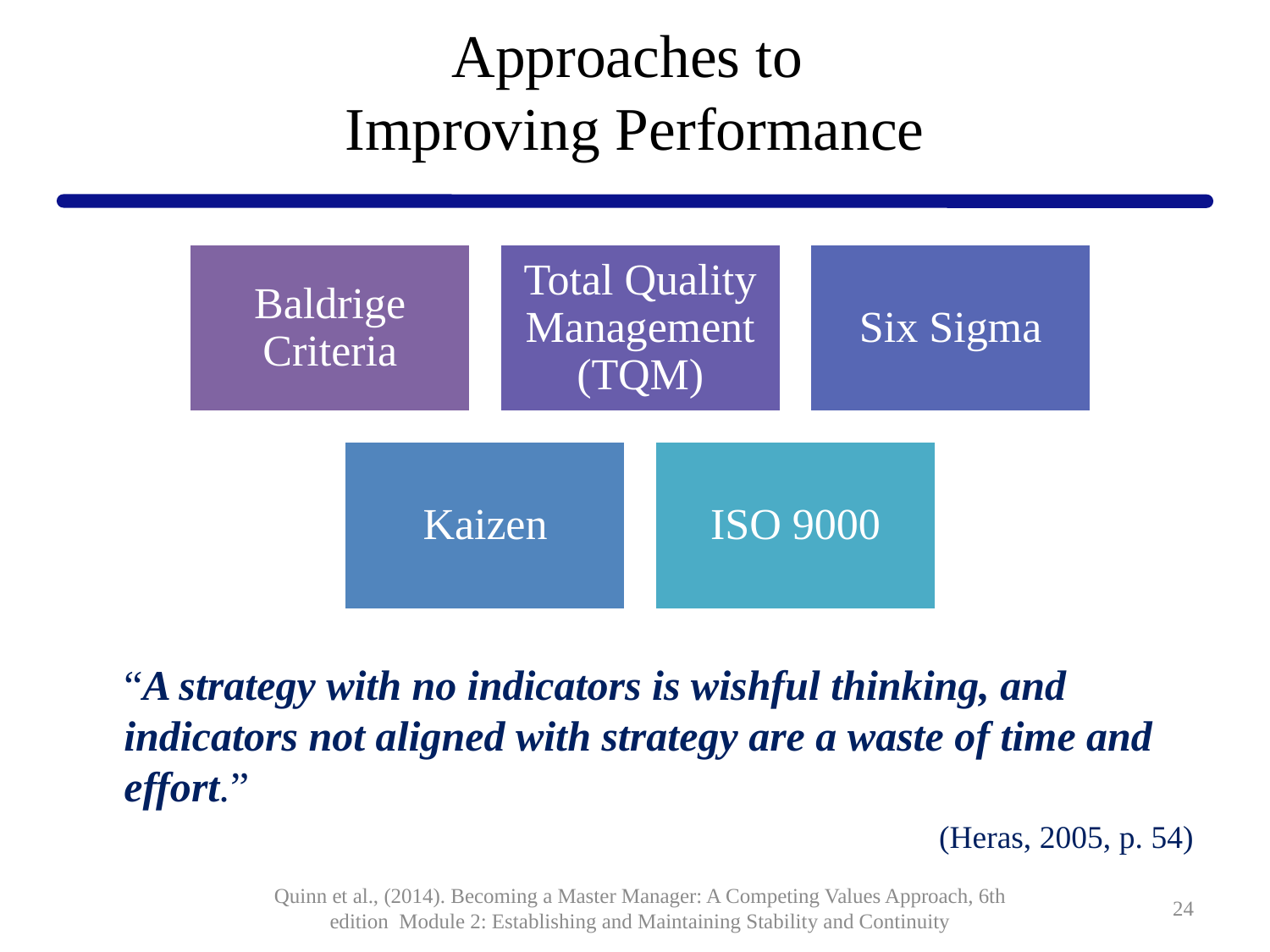

# Approaches to Improving Performance
Baldrige Criteria
Total Quality Management (TQM)
Six Sigma
Kaizen
ISO 9000
“A strategy with no indicators is wishful thinking, and indicators not aligned with strategy are a waste of time and effort.”
(Heras, 2005, p. 54)
Quinn et al., (2014). Becoming a Master Manager: A Competing Values Approach, 6th edition  Module 2: Establishing and Maintaining Stability and Continuity
24